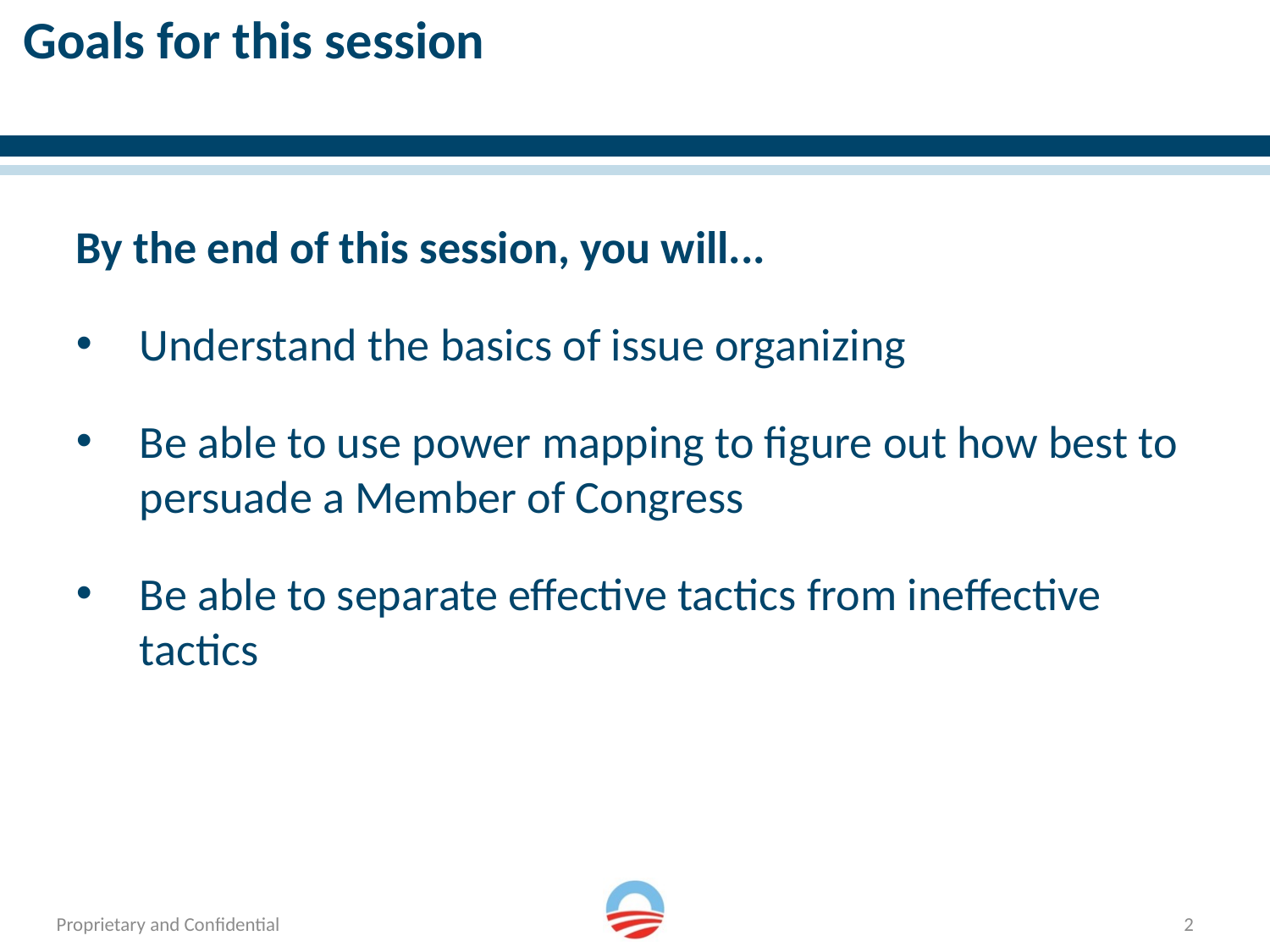

# Goals for this session
By the end of this session, you will...
Understand the basics of issue organizing
Be able to use power mapping to figure out how best to persuade a Member of Congress
Be able to separate effective tactics from ineffective tactics
2